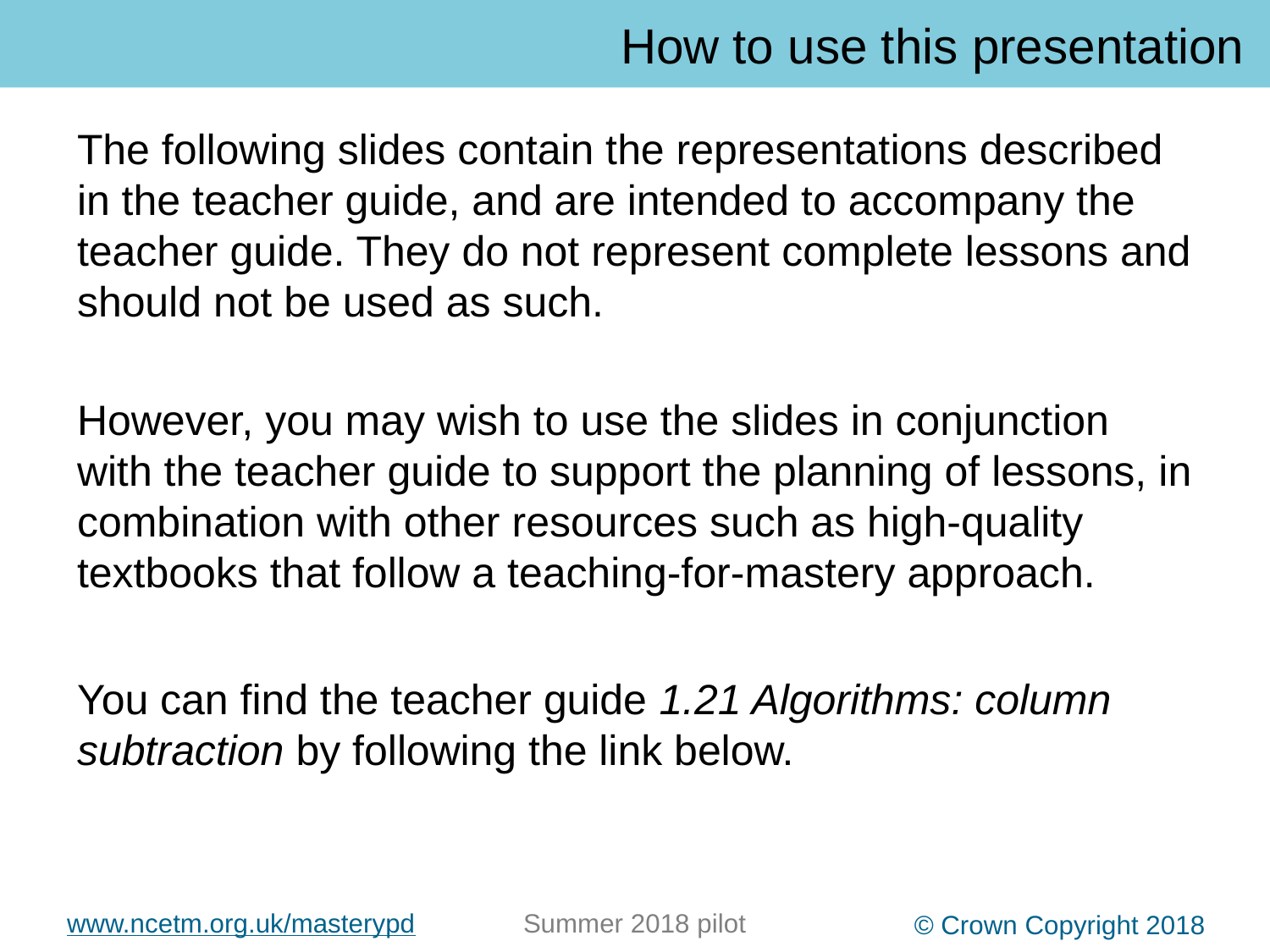

How to use this presentation
You can find the teacher guide 1.21 Algorithms: column subtraction by following the link below.